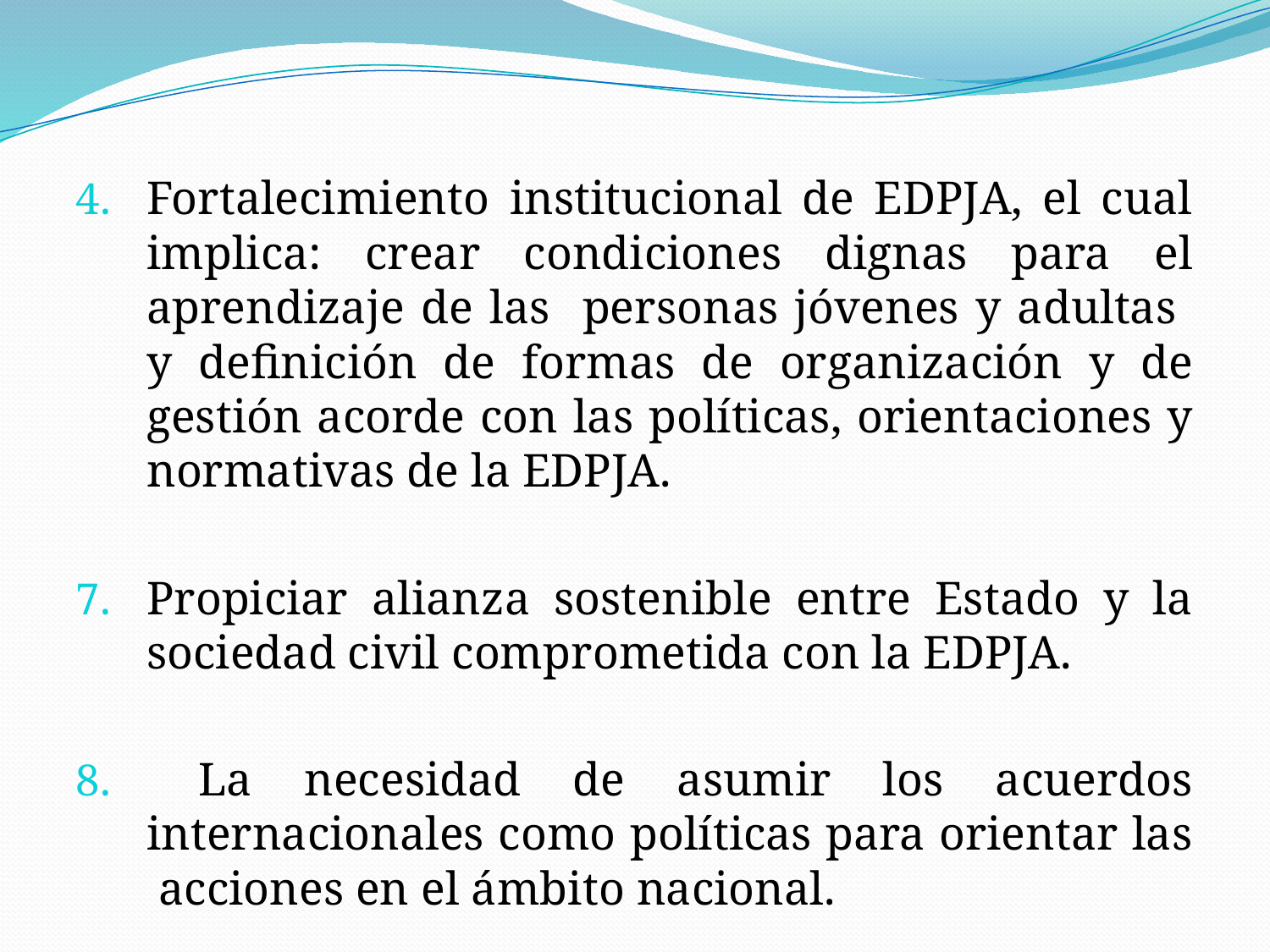

Fortalecimiento institucional de EDPJA, el cual implica: crear condiciones dignas para el aprendizaje de las  personas jóvenes y adultas  y definición de formas de organización y de gestión acorde con las políticas, orientaciones y normativas de la EDPJA.

Propiciar alianza sostenible entre Estado y la sociedad civil comprometida con la EDPJA.

 La necesidad de asumir los acuerdos internacionales como políticas para orientar las  acciones en el ámbito nacional.